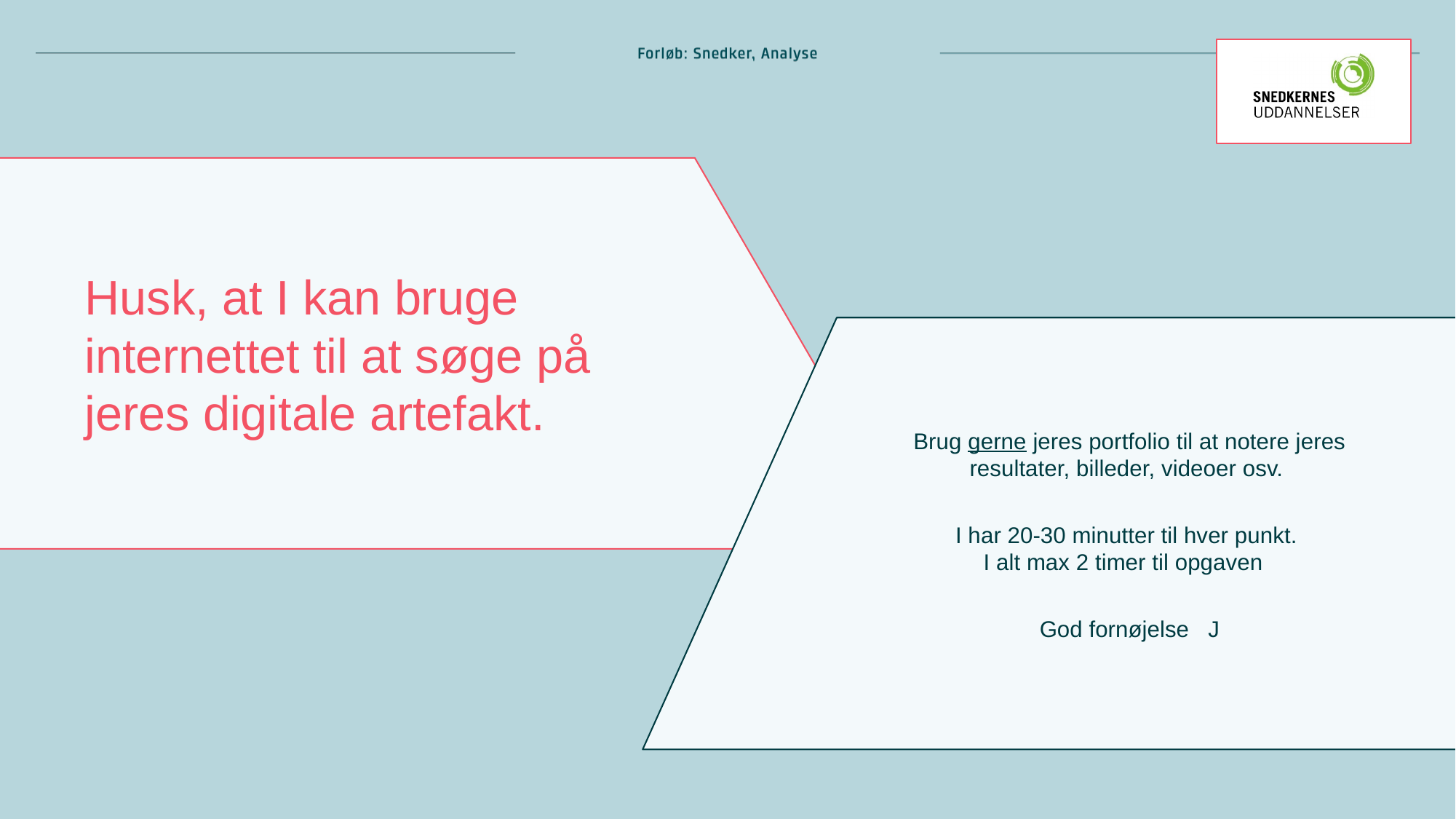

Husk, at I kan bruge internettet til at søge på jeres digitale artefakt.

Brug gerne jeres portfolio til at notere jeres resultater, billeder, videoer osv.

I har 20-30 minutter til hver punkt.
I alt max 2 timer til opgaven

God fornøjelse   J